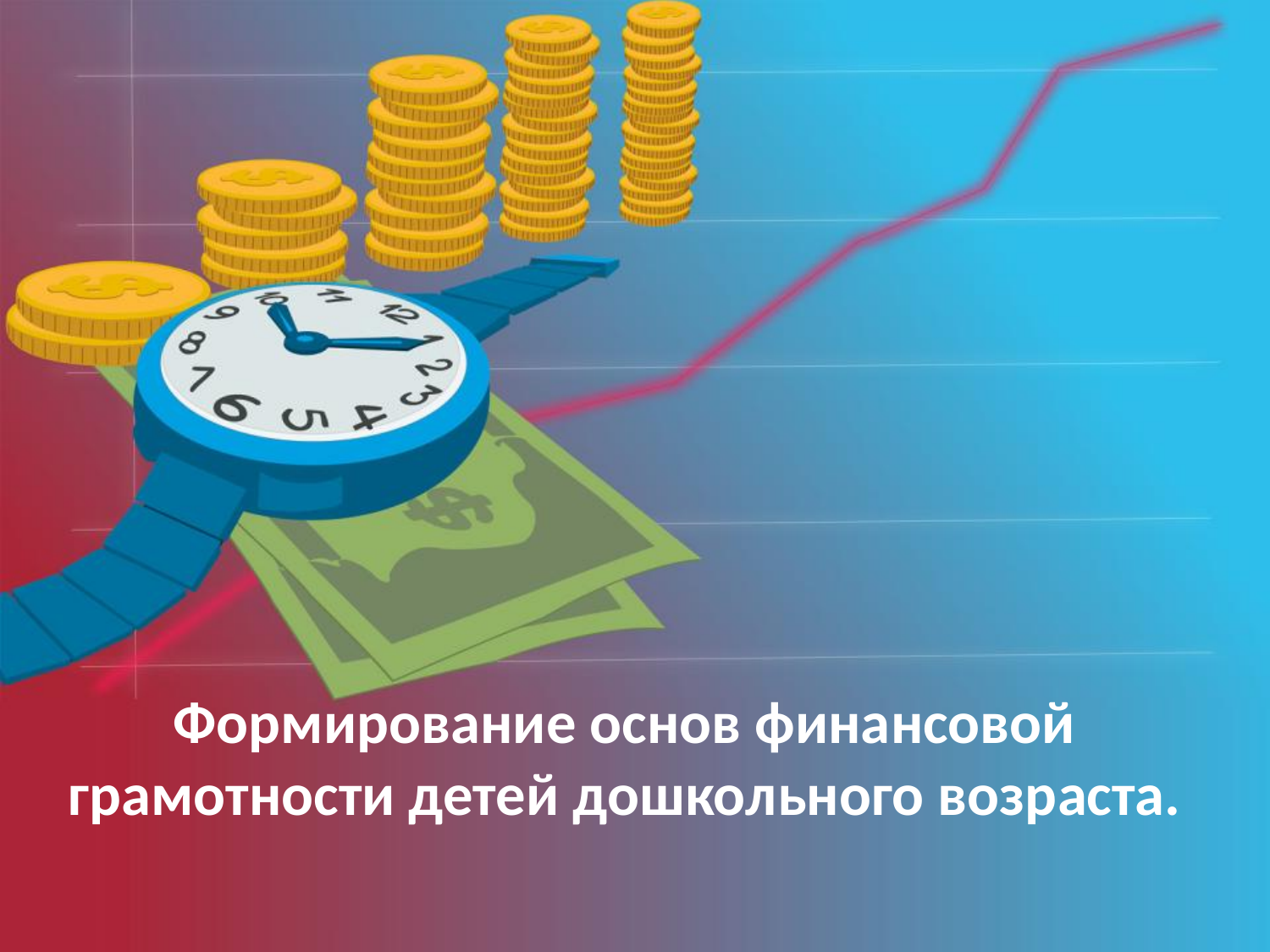

# Формирование основ финансовой грамотности детей дошкольного возраста.